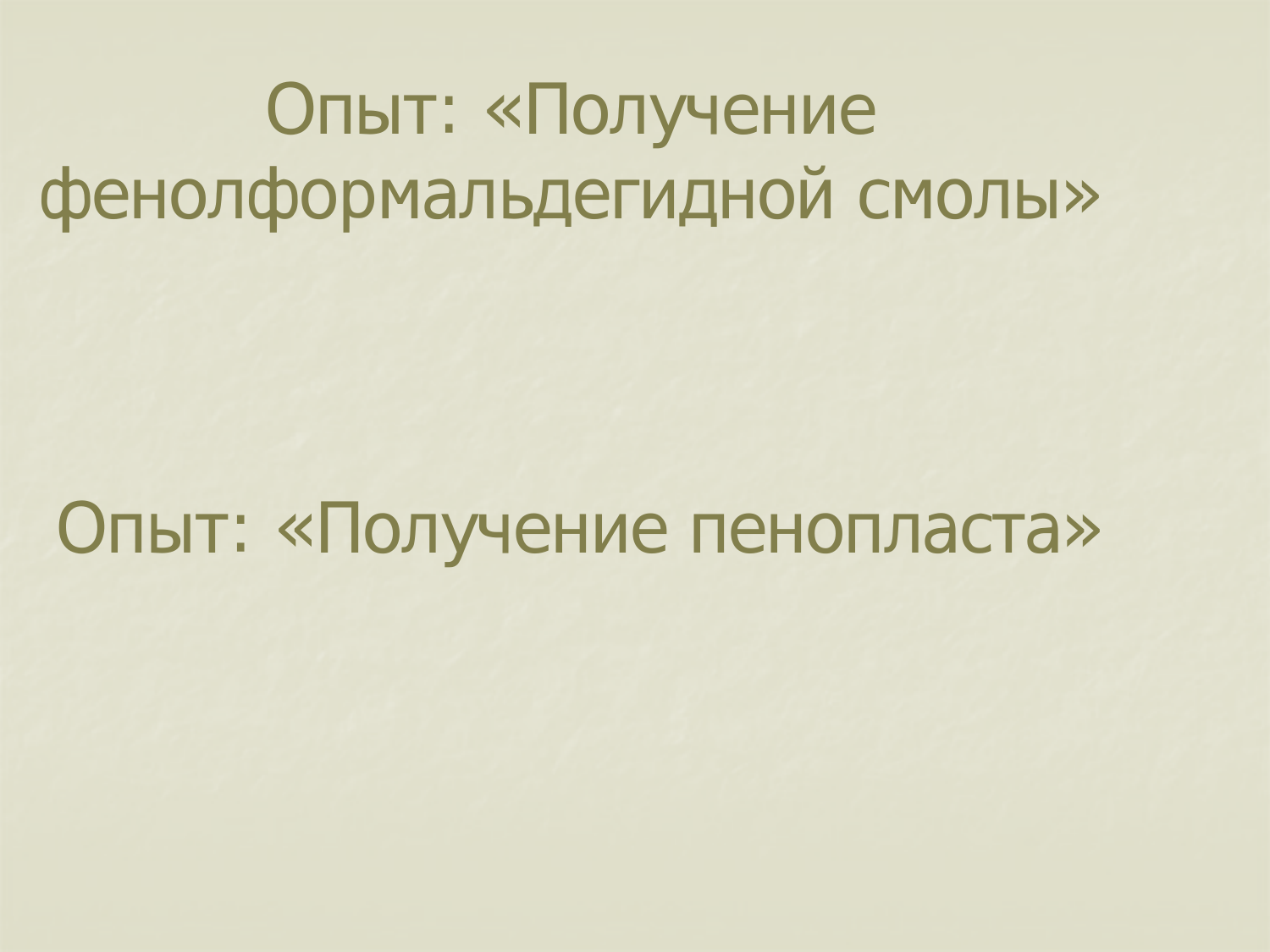

Опыт: «Получение фенолформальдегидной смолы»
Опыт: «Получение пенопласта»